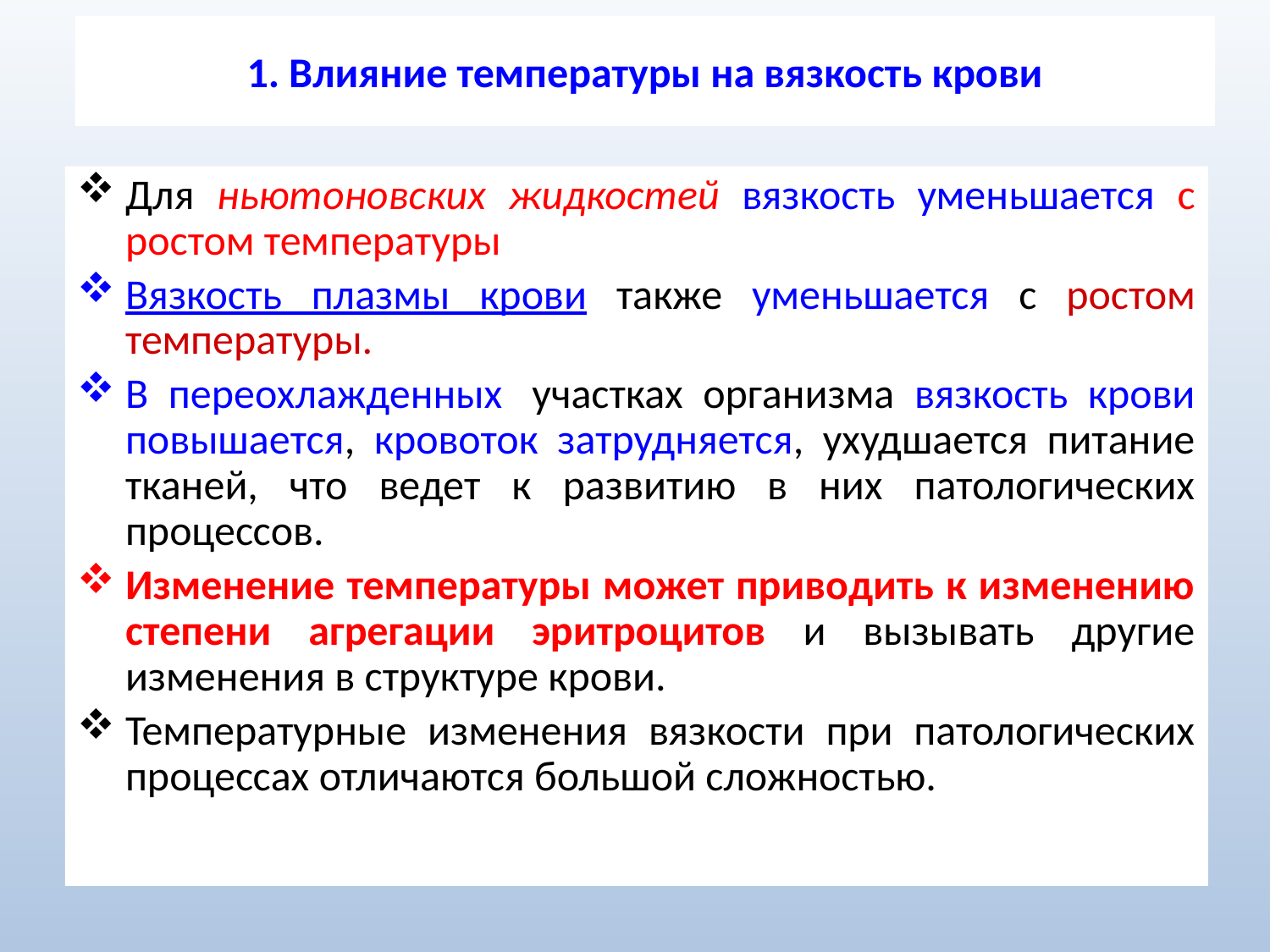

# 1. Влияние температуры на вязкость крови
Для ньютоновских жидкостей вязкость уменьшается с ростом температуры
Вязкость плазмы крови также уменьшается с ростом температуры.
В переохлажденных  участках организма вязкость крови повышается, кровоток затрудняется, ухудшается питание тканей, что ведет к развитию в них патологических процессов.
Изменение температуры может приводить к изменению степени агрегации эритроцитов и вызывать другие изменения в структуре крови.
Температурные изменения вязкости при патологических процессах отличаются большой сложностью.